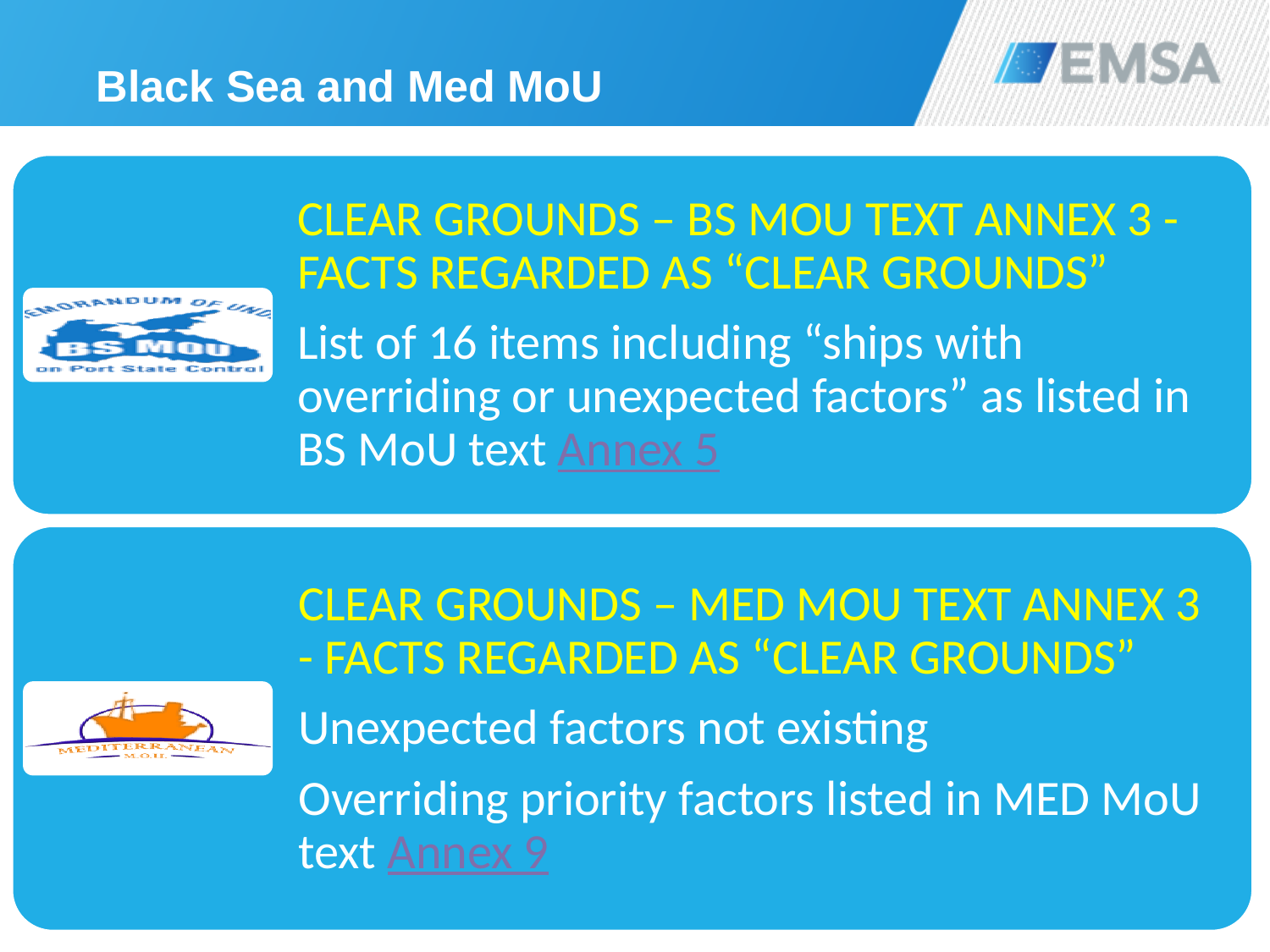

#
Black Sea and Med MoU
CLEAR GROUNDS – BS MOU TEXT ANNEX 3 - FACTS REGARDED AS “CLEAR GROUNDS”
List of 16 items including “ships with overriding or unexpected factors” as listed in BS MoU text Annex 5
CLEAR GROUNDS – MED MOU TEXT ANNEX 3 - FACTS REGARDED AS “CLEAR GROUNDS”
Unexpected factors not existing
Overriding priority factors listed in MED MoU text Annex 9
18